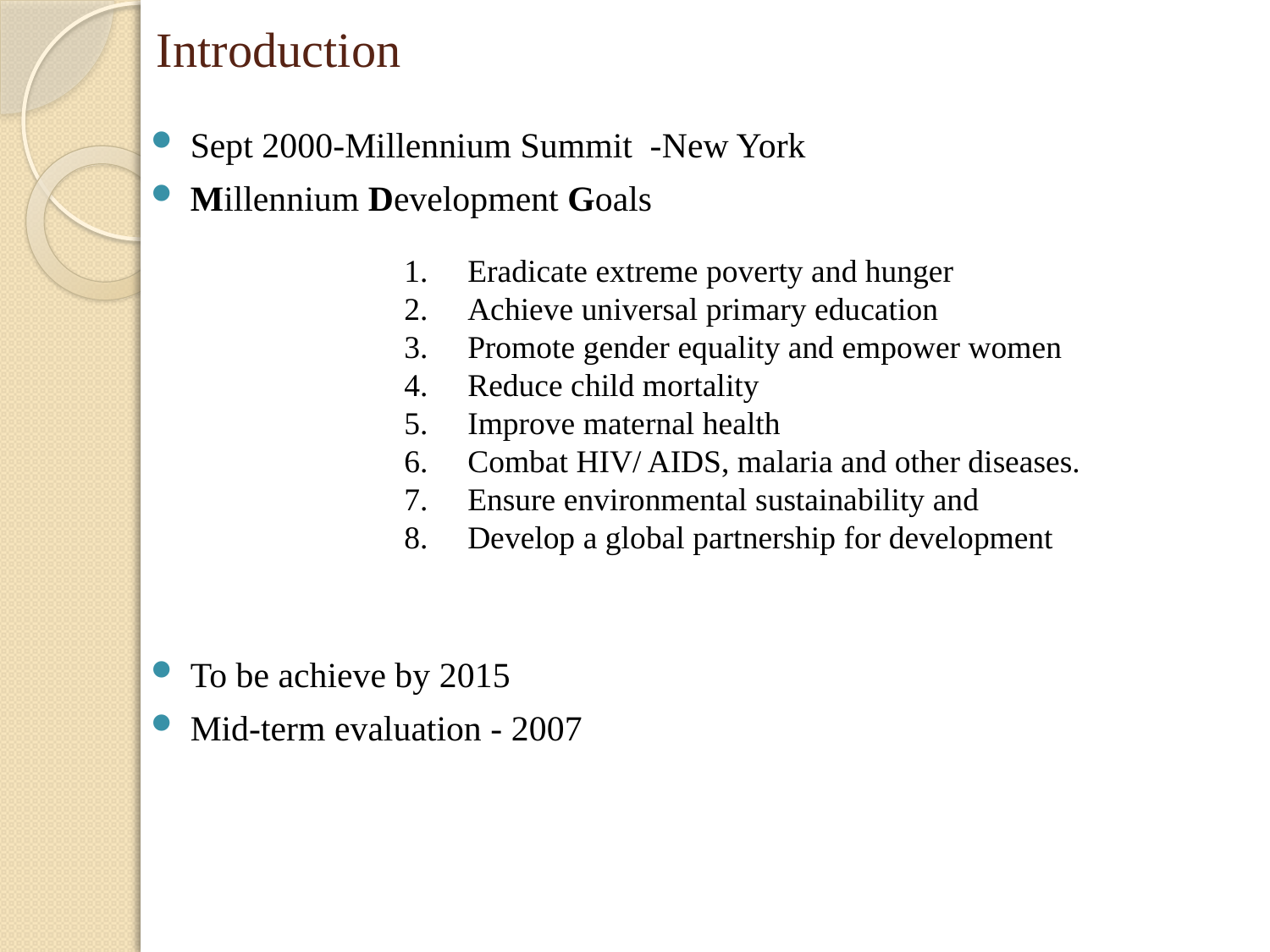

# Introduction
Sept 2000-Millennium Summit  -New York
Millennium Development Goals

To be achieve by 2015
Mid-term evaluation - 2007

Eradicate extreme poverty and hunger
Achieve universal primary education
Promote gender equality and empower women
Reduce child mortality
Improve maternal health
Combat HIV/ AIDS, malaria and other diseases.
Ensure environmental sustainability and
Develop a global partnership for development